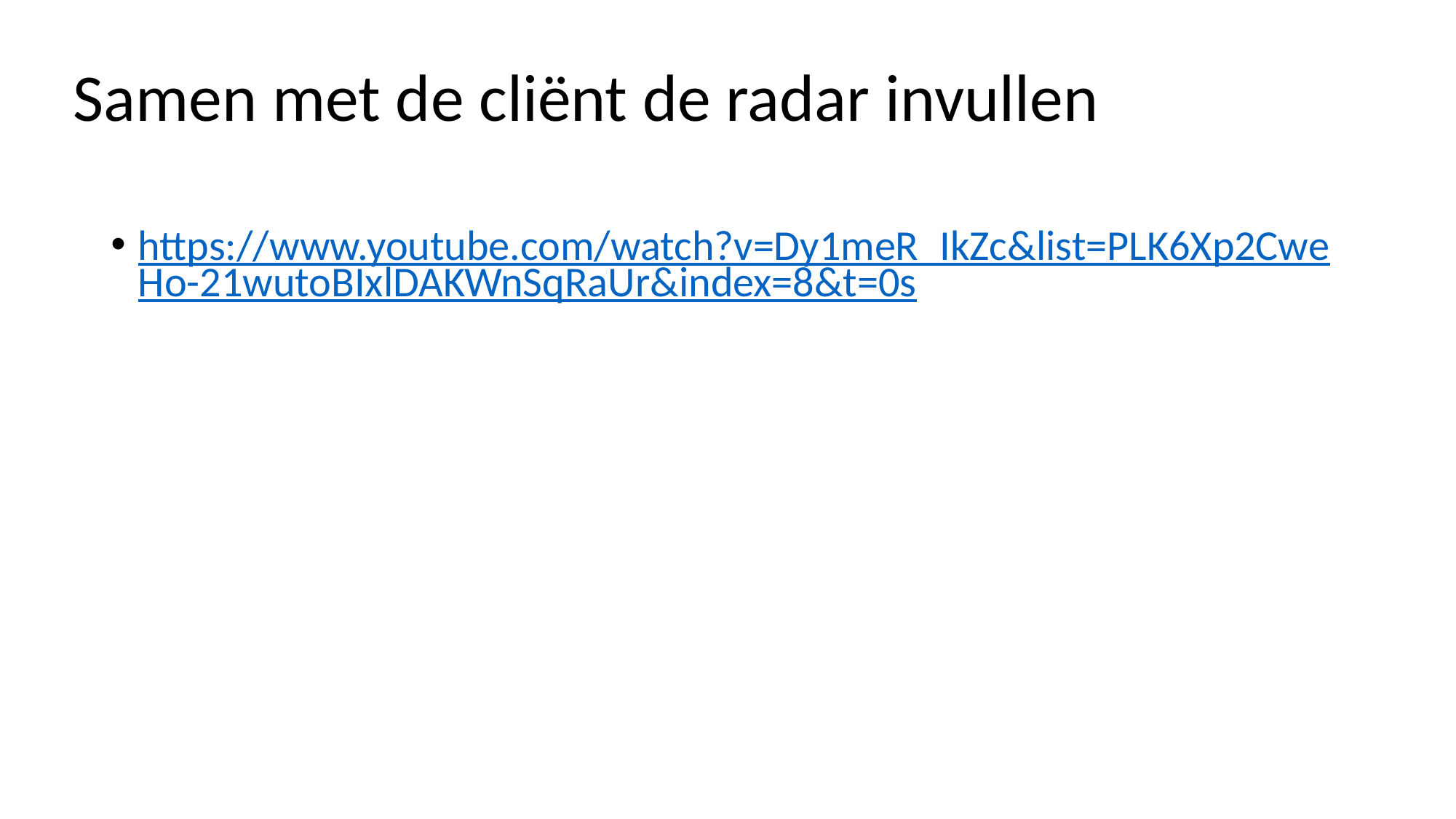

# Samen met de cliënt de radar invullen
https://www.youtube.com/watch?v=Dy1meR_IkZc&list=PLK6Xp2CweHo-21wutoBIxlDAKWnSqRaUr&index=8&t=0s